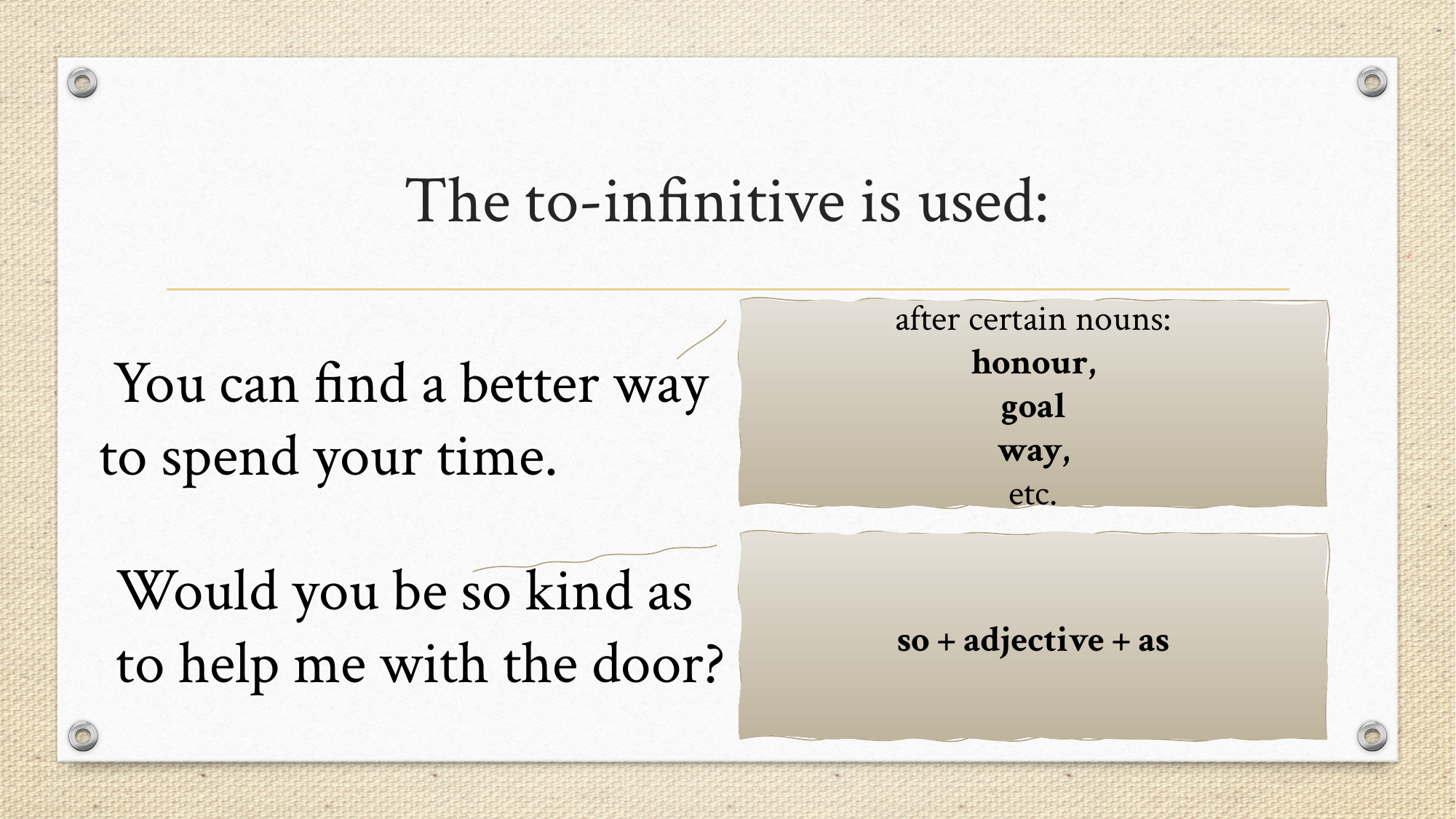

# The to-infinitive is used:
after certain nouns:
honour,
goal
way,
etc.
 You can find a better way
to spend your time.
so + adjective + as
Would you be so kind as to help me with the door?